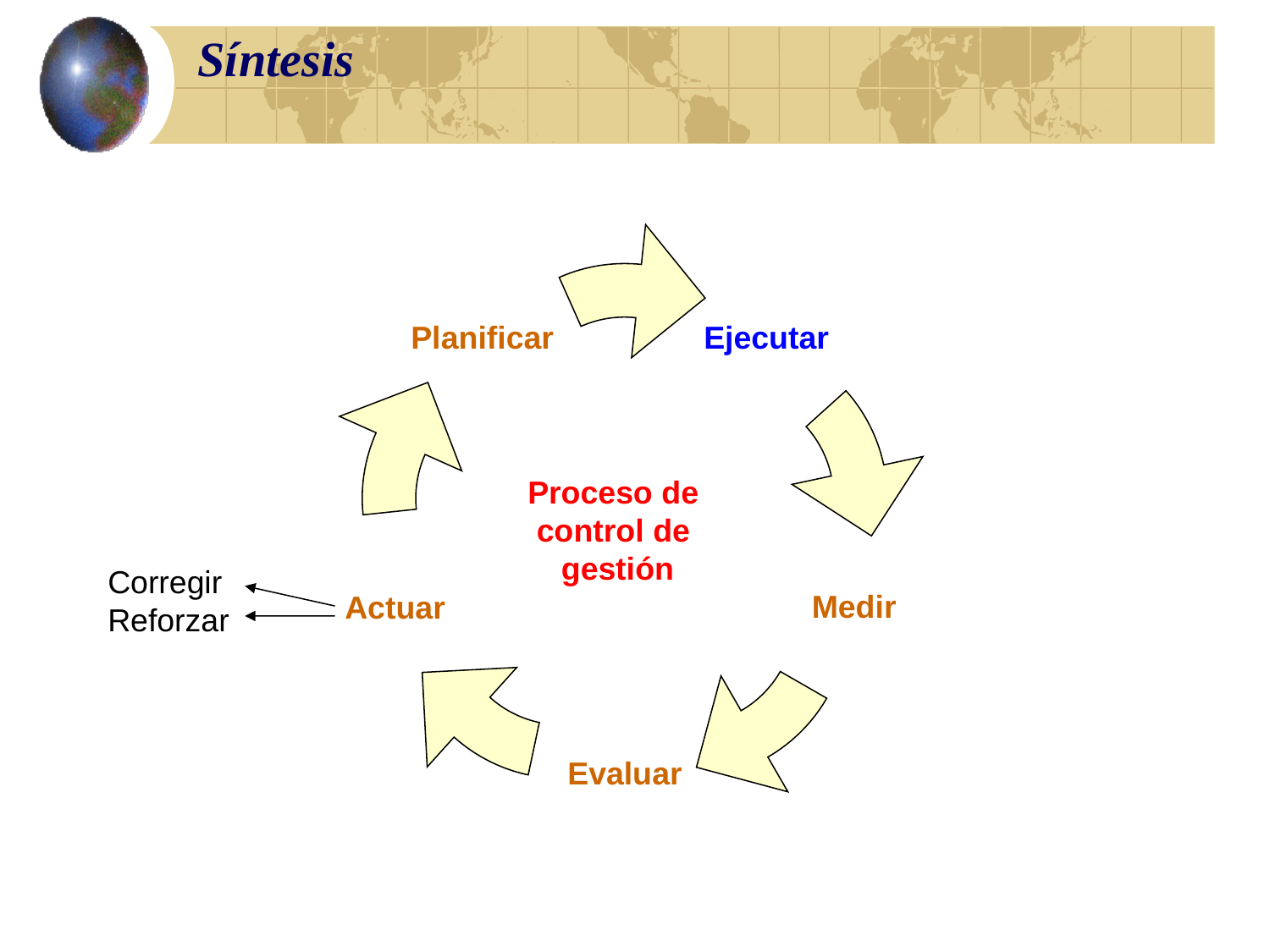

# Síntesis

Planificar
Ejecutar

Medir
Actuar
Evaluar
Proceso de
control de
gestión
Corregir
Reforzar